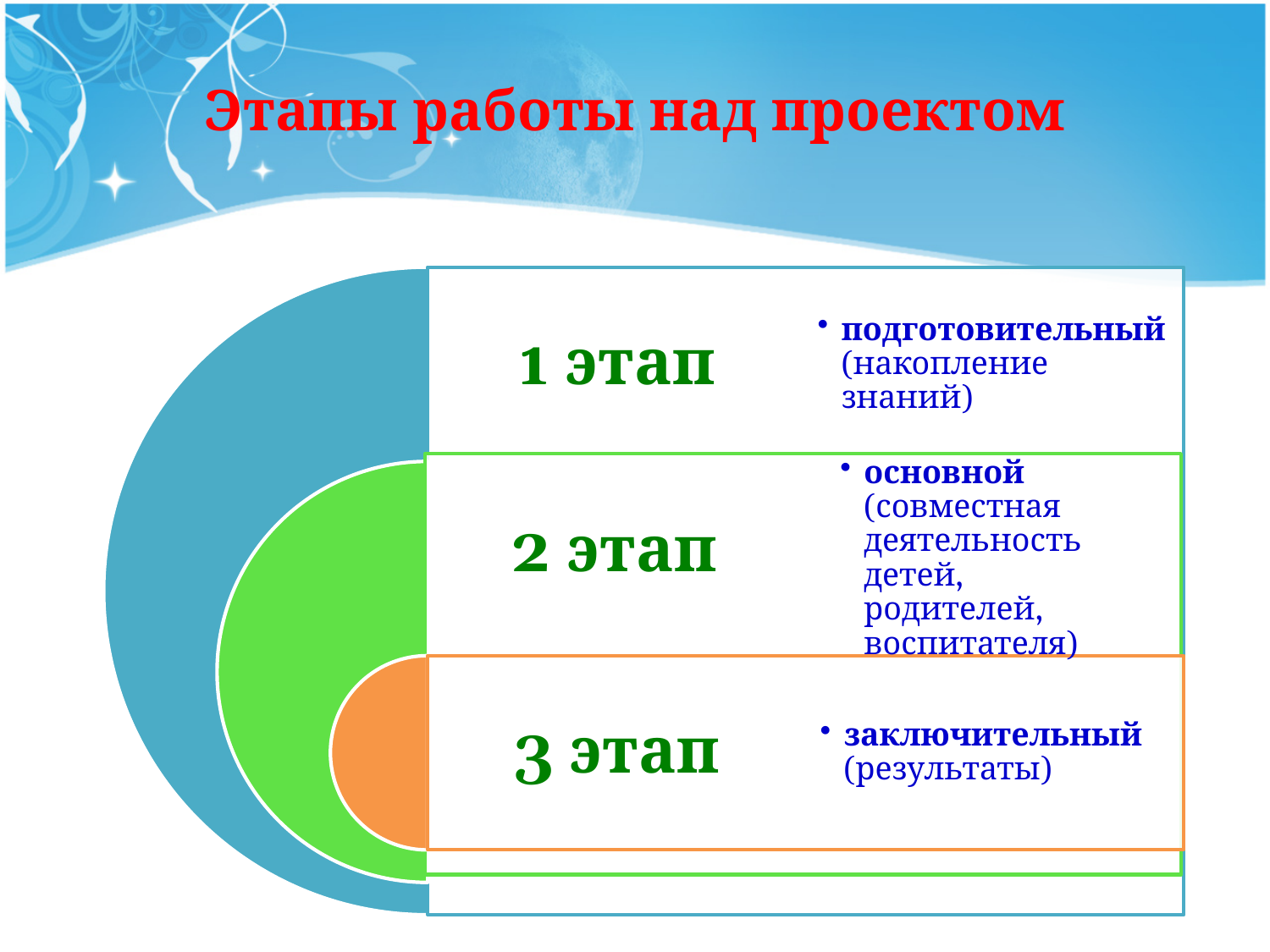

# Этапы работы над проектом

1 этап
2 этап
3 этап
подготовительный (накопление знаний)
основной (совместная деятельность детей, родителей,   воспитателя)
заключительный (результаты)